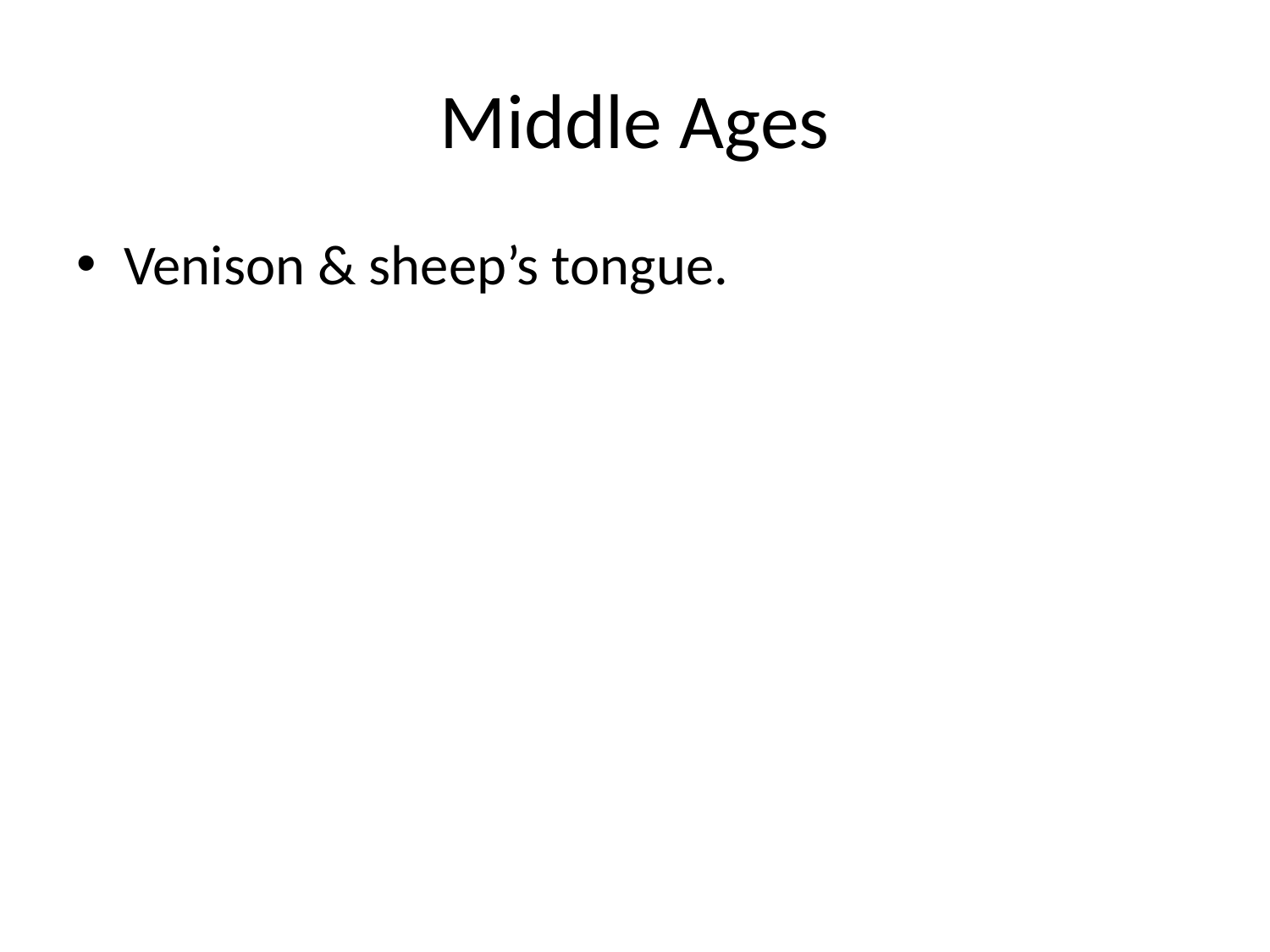

# Middle Ages
Venison & sheep’s tongue.